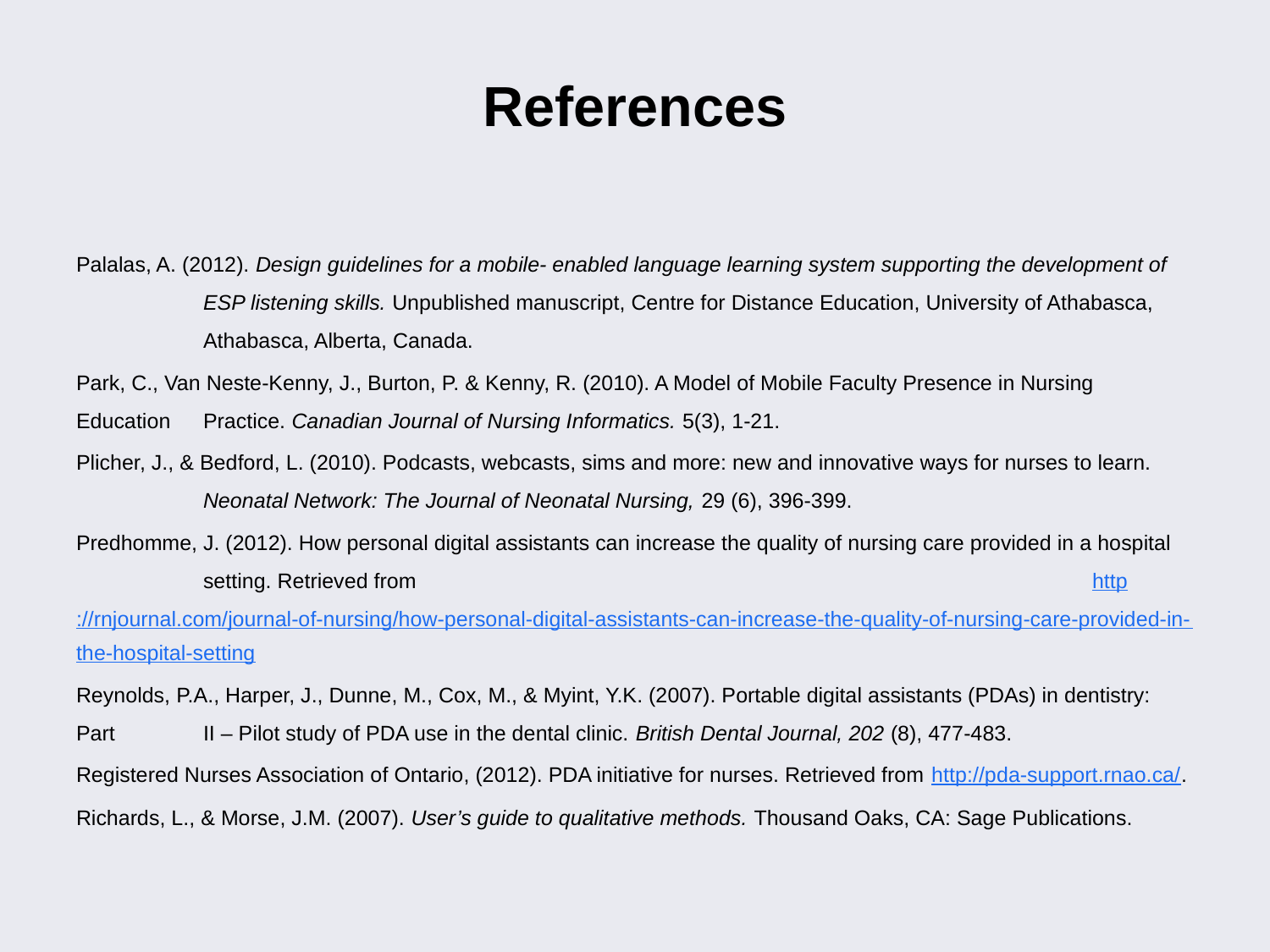

# References
Palalas, A. (2012). Design guidelines for a mobile- enabled language learning system supporting the development of 	ESP listening skills. Unpublished manuscript, Centre for Distance Education, University of Athabasca, 	Athabasca, Alberta, Canada.
Park, C., Van Neste-Kenny, J., Burton, P. & Kenny, R. (2010). A Model of Mobile Faculty Presence in Nursing Education 	Practice. Canadian Journal of Nursing Informatics. 5(3), 1-21.
Plicher, J., & Bedford, L. (2010). Podcasts, webcasts, sims and more: new and innovative ways for nurses to learn. 	Neonatal Network: The Journal of Neonatal Nursing, 29 (6), 396-399.
Predhomme, J. (2012). How personal digital assistants can increase the quality of nursing care provided in a hospital 	setting. Retrieved from 						http://rnjournal.com/journal-of-nursing/how-personal-digital-assistants-can-increase-the-quality-of-nursing-care-provided-in-the-hospital-setting
Reynolds, P.A., Harper, J., Dunne, M., Cox, M., & Myint, Y.K. (2007). Portable digital assistants (PDAs) in dentistry: Part 	II – Pilot study of PDA use in the dental clinic. British Dental Journal, 202 (8), 477-483.
Registered Nurses Association of Ontario, (2012). PDA initiative for nurses. Retrieved from http://pda-support.rnao.ca/.
Richards, L., & Morse, J.M. (2007). User’s guide to qualitative methods. Thousand Oaks, CA: Sage Publications.